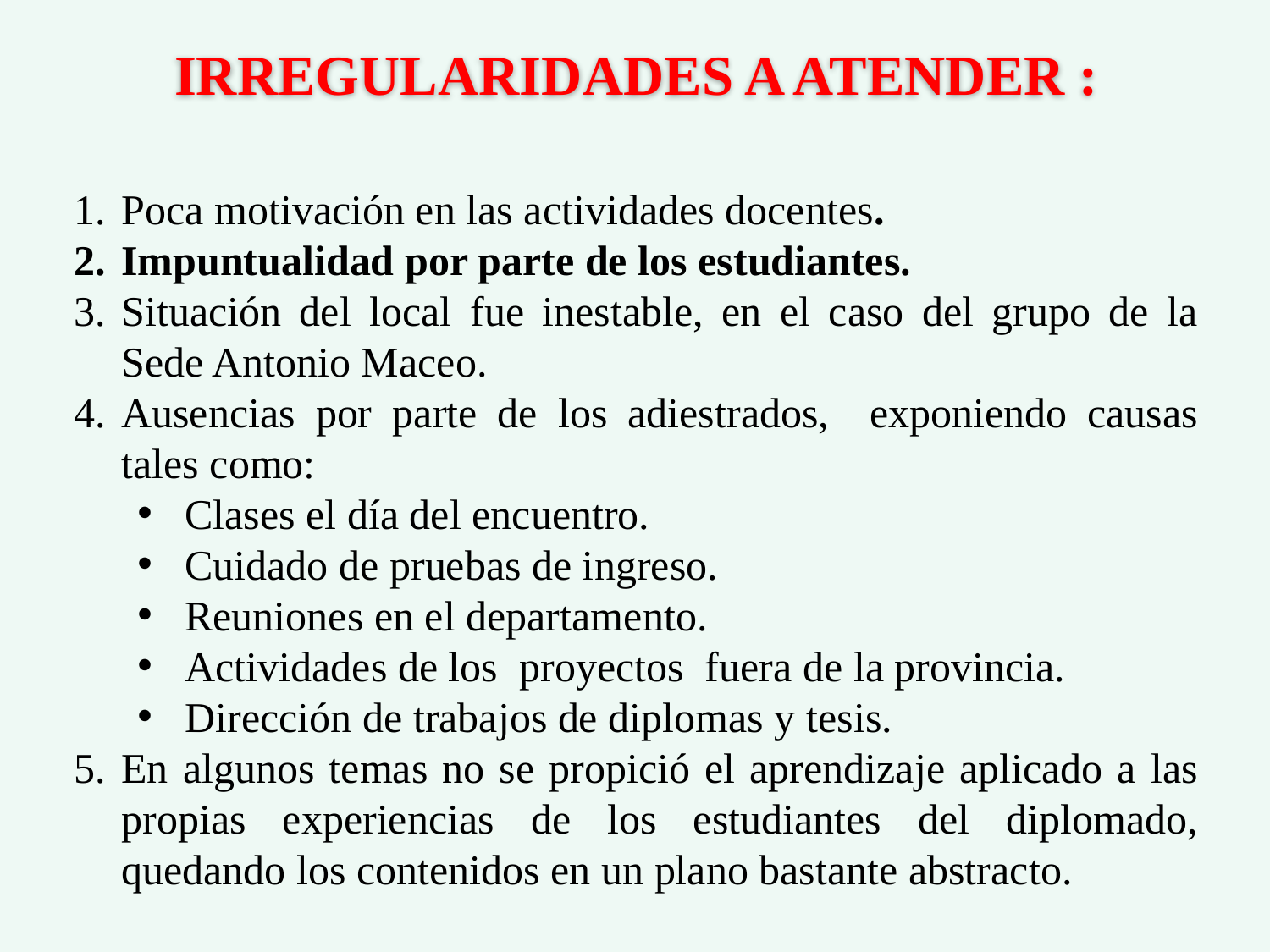

# IRREGULARIDADES A ATENDER :
Poca motivación en las actividades docentes.
Impuntualidad por parte de los estudiantes.
Situación del local fue inestable, en el caso del grupo de la Sede Antonio Maceo.
Ausencias por parte de los adiestrados,  exponiendo causas tales como:
Clases el día del encuentro.
Cuidado de pruebas de ingreso.
Reuniones en el departamento.
Actividades de los  proyectos  fuera de la provincia.
Dirección de trabajos de diplomas y tesis.
En algunos temas no se propició el aprendizaje aplicado a las propias experiencias de los estudiantes del diplomado, quedando los contenidos en un plano bastante abstracto.